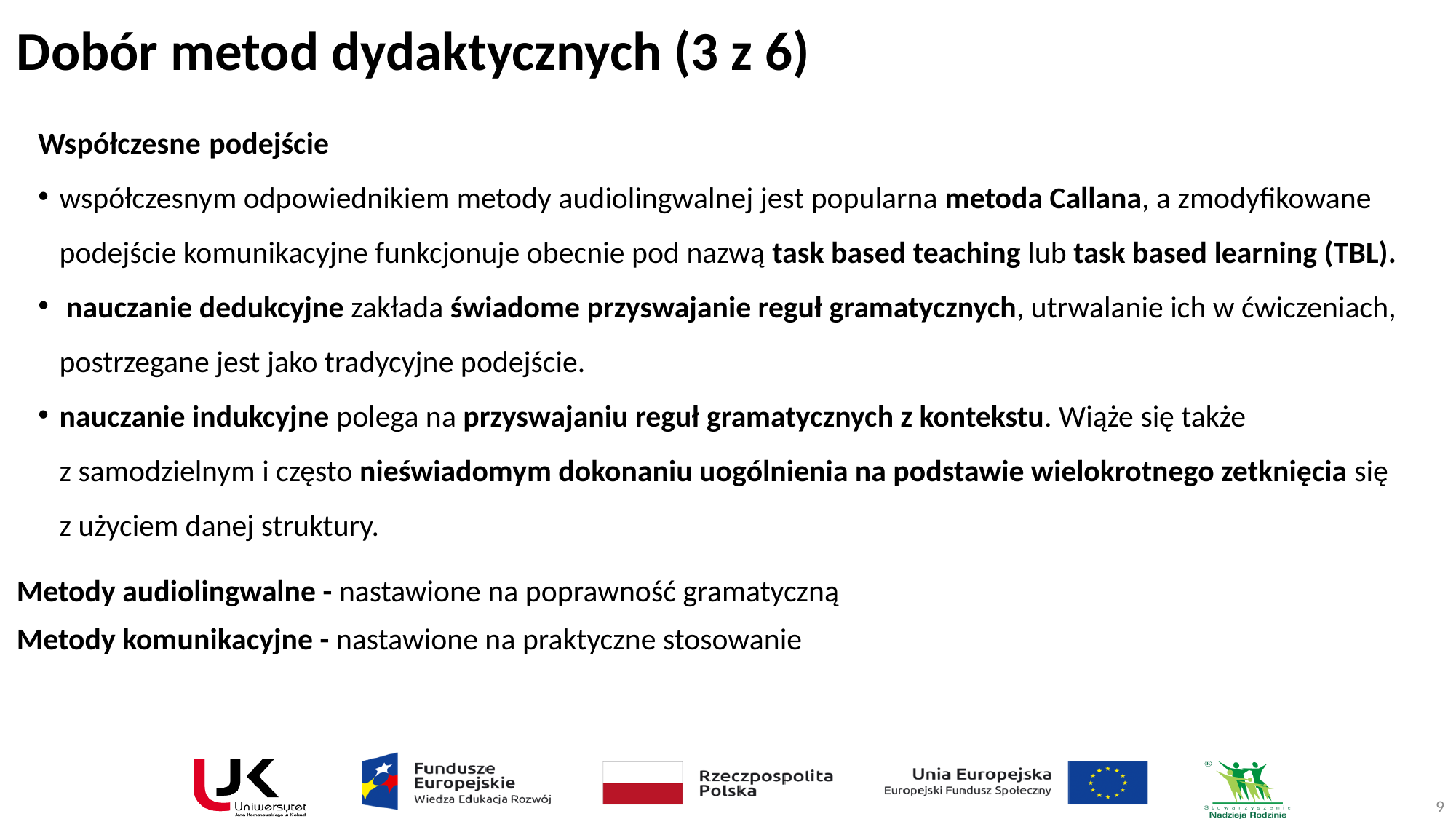

# Dobór metod dydaktycznych (3 z 6)
Współczesne podejście
współczesnym odpowiednikiem metody audiolingwalnej jest popularna metoda Callana, a zmodyfikowane podejście komunikacyjne funkcjonuje obecnie pod nazwą task based teaching lub task based learning (TBL).
 nauczanie dedukcyjne zakłada świadome przyswajanie reguł gramatycznych, utrwalanie ich w ćwiczeniach, postrzegane jest jako tradycyjne podejście.
nauczanie indukcyjne polega na przyswajaniu reguł gramatycznych z kontekstu. Wiąże się także
z samodzielnym i często nieświadomym dokonaniu uogólnienia na podstawie wielokrotnego zetknięcia się
z użyciem danej struktury.
Metody audiolingwalne - nastawione na poprawność gramatyczną
Metody komunikacyjne - nastawione na praktyczne stosowanie

9